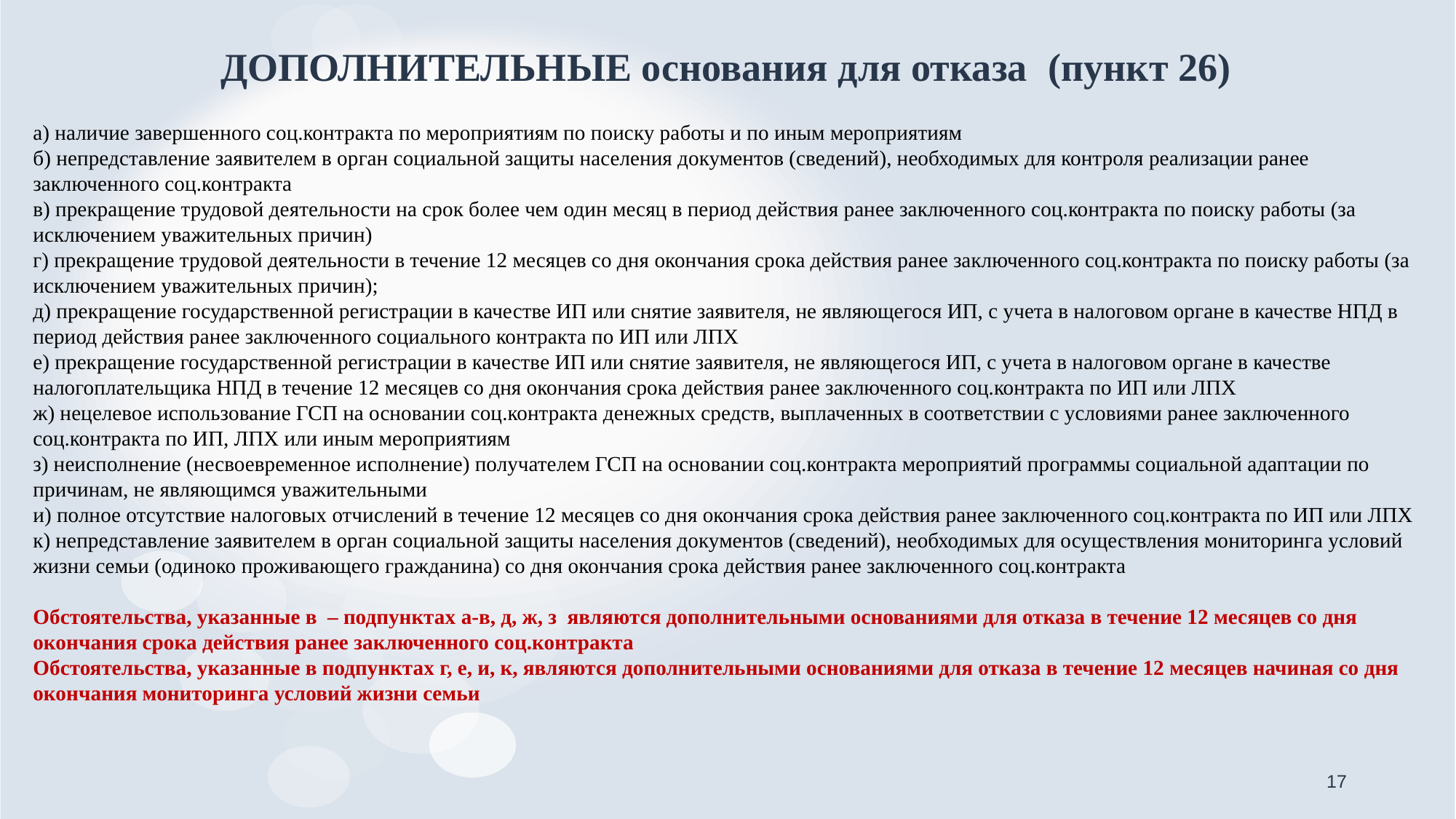

# ДОПОЛНИТЕЛЬНЫЕ основания для отказа  (пункт 26)
а) наличие завершенного соц.контракта по мероприятиям по поиску работы и по иным мероприятиям
б) непредставление заявителем в орган социальной защиты населения документов (сведений), необходимых для контроля реализации ранее заключенного соц.контракта
в) прекращение трудовой деятельности на срок более чем один месяц в период действия ранее заключенного соц.контракта по поиску работы (за исключением уважительных причин)
г) прекращение трудовой деятельности в течение 12 месяцев со дня окончания срока действия ранее заключенного соц.контракта по поиску работы (за исключением уважительных причин);
д) прекращение государственной регистрации в качестве ИП или снятие заявителя, не являющегося ИП, с учета в налоговом органе в качестве НПД в период действия ранее заключенного социального контракта по ИП или ЛПХ
е) прекращение государственной регистрации в качестве ИП или снятие заявителя, не являющегося ИП, с учета в налоговом органе в качестве налогоплательщика НПД в течение 12 месяцев со дня окончания срока действия ранее заключенного соц.контракта по ИП или ЛПХ
ж) нецелевое использование ГСП на основании соц.контракта денежных средств, выплаченных в соответствии с условиями ранее заключенного соц.контракта по ИП, ЛПХ или иным мероприятиям
з) неисполнение (несвоевременное исполнение) получателем ГСП на основании соц.контракта мероприятий программы социальной адаптации по причинам, не являющимся уважительными
и) полное отсутствие налоговых отчислений в течение 12 месяцев со дня окончания срока действия ранее заключенного соц.контракта по ИП или ЛПХ
к) непредставление заявителем в орган социальной защиты населения документов (сведений), необходимых для осуществления мониторинга условий жизни семьи (одиноко проживающего гражданина) со дня окончания срока действия ранее заключенного соц.контракта

Обстоятельства, указанные в  – подпунктах а-в, д, ж, з  являются дополнительными основаниями для отказа в течение 12 месяцев со дня окончания срока действия ранее заключенного соц.контракта
Обстоятельства, указанные в подпунктах г, е, и, к, являются дополнительными основаниями для отказа в течение 12 месяцев начиная со дня окончания мониторинга условий жизни семьи
17